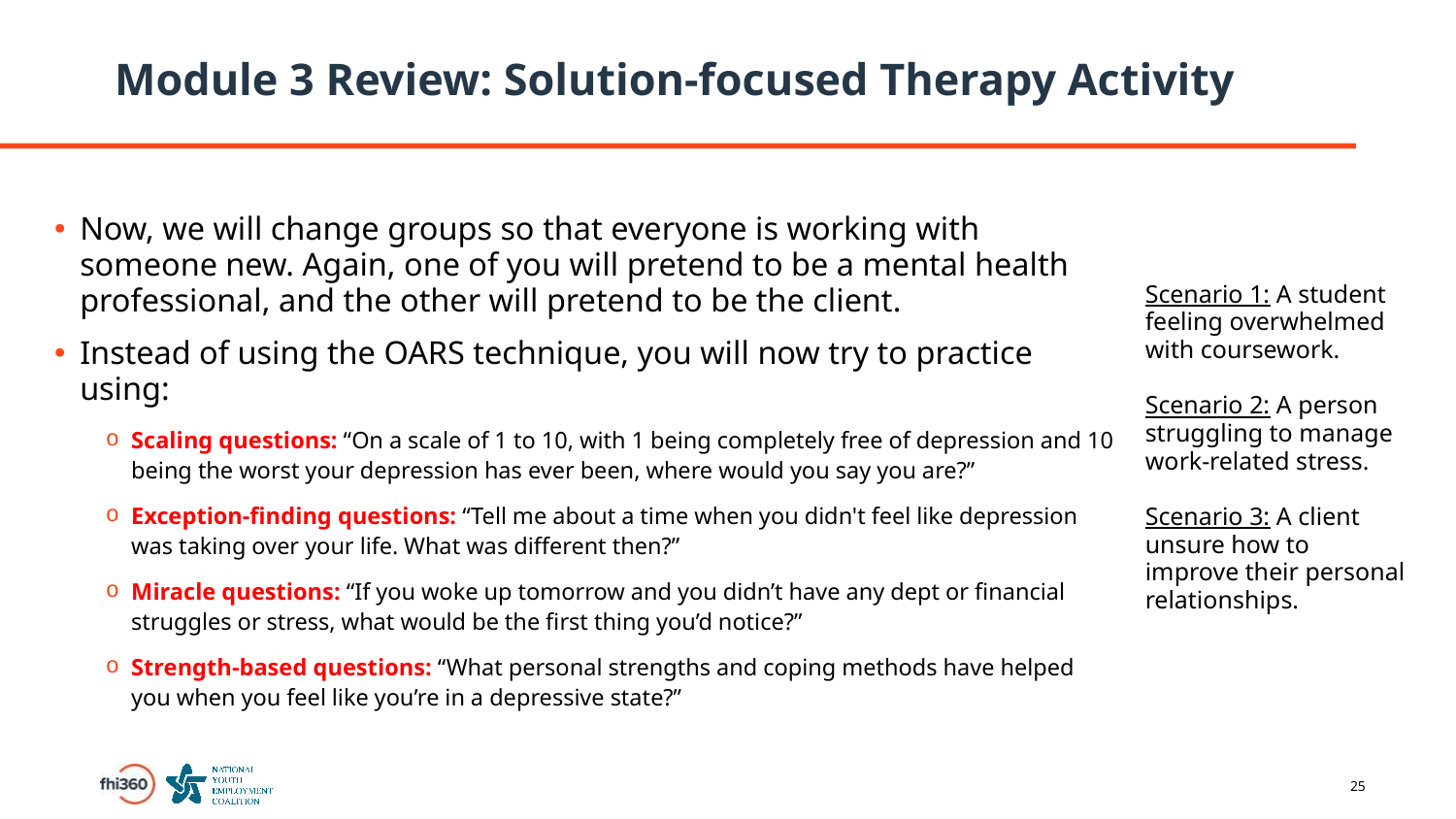

# Module 3 Review: Solution-focused Therapy Activity
Now, we will change groups so that everyone is working with someone new. Again, one of you will pretend to be a mental health professional, and the other will pretend to be the client.
Instead of using the OARS technique, you will now try to practice using:
Scaling questions: “On a scale of 1 to 10, with 1 being completely free of depression and 10 being the worst your depression has ever been, where would you say you are?”
Exception-finding questions: “Tell me about a time when you didn't feel like depression was taking over your life. What was different then?”
Miracle questions: “If you woke up tomorrow and you didn’t have any dept or financial struggles or stress, what would be the first thing you’d notice?”
Strength-based questions: “What personal strengths and coping methods have helped you when you feel like you’re in a depressive state?”
Scenario 1: A student feeling overwhelmed with coursework.

Scenario 2: A person struggling to manage work-related stress.

Scenario 3: A client unsure how to improve their personal relationships.